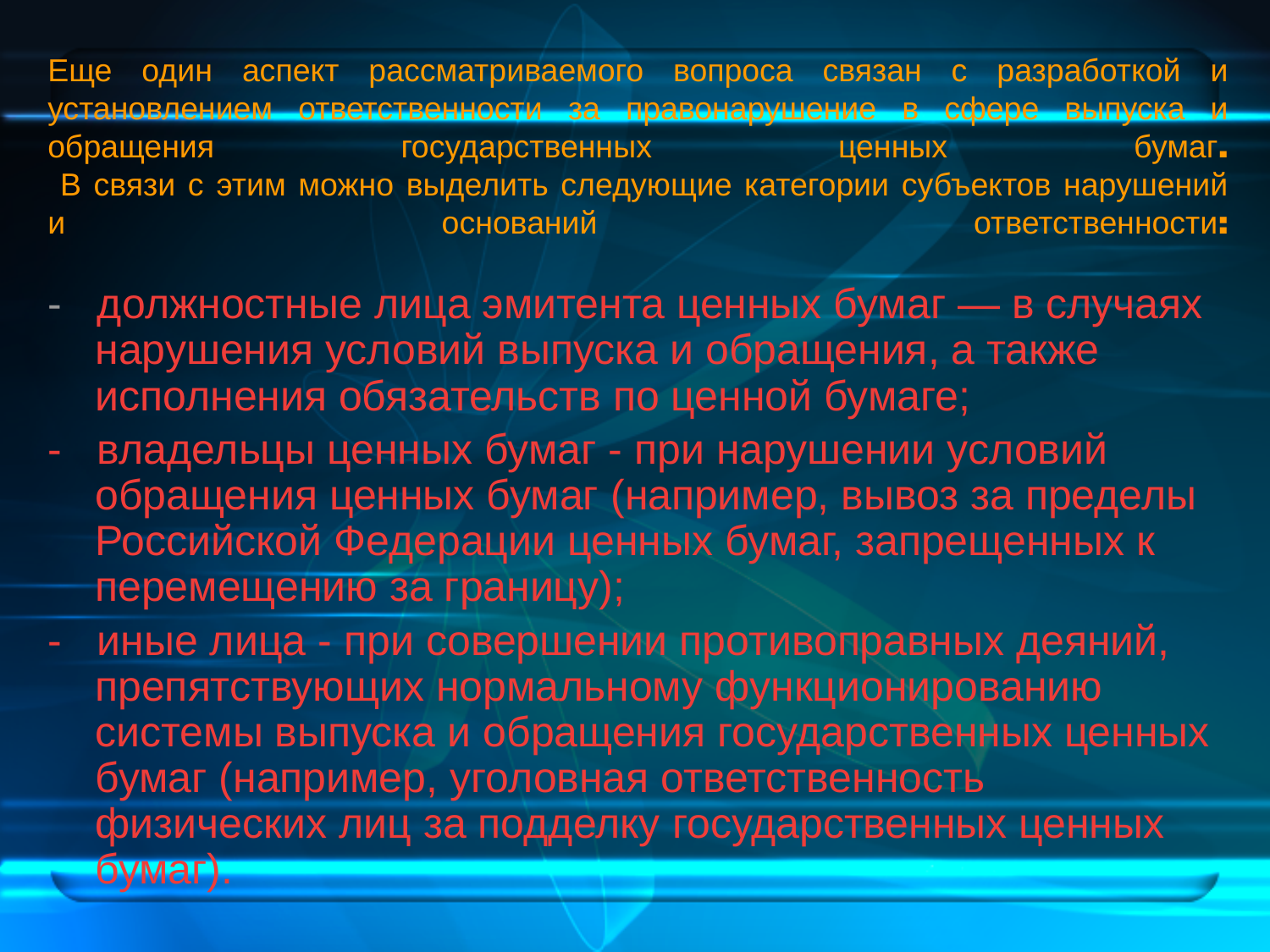

# Еще один аспект рассматриваемого вопроса связан с разработкой и установлением ответственности за правонарушение в сфере выпуска и обращения государственных ценных бумаг. В связи с этим можно выделить следующие категории субъектов нарушений и оснований ответственности:
-   должностные лица эмитента ценных бумаг — в случаях нарушения условий выпуска и обращения, а также исполнения обязательств по ценной бумаге;
-   владельцы ценных бумаг - при нарушении условий обращения ценных бумаг (например, вывоз за пределы Российской Федерации ценных бумаг, запрещенных к перемещению за границу);
-   иные лица - при совершении противоправных деяний, препятствующих нормальному функционированию системы выпуска и обращения государственных ценных бумаг (например, уголовная ответственность физических лиц за подделку государственных ценных бумаг).